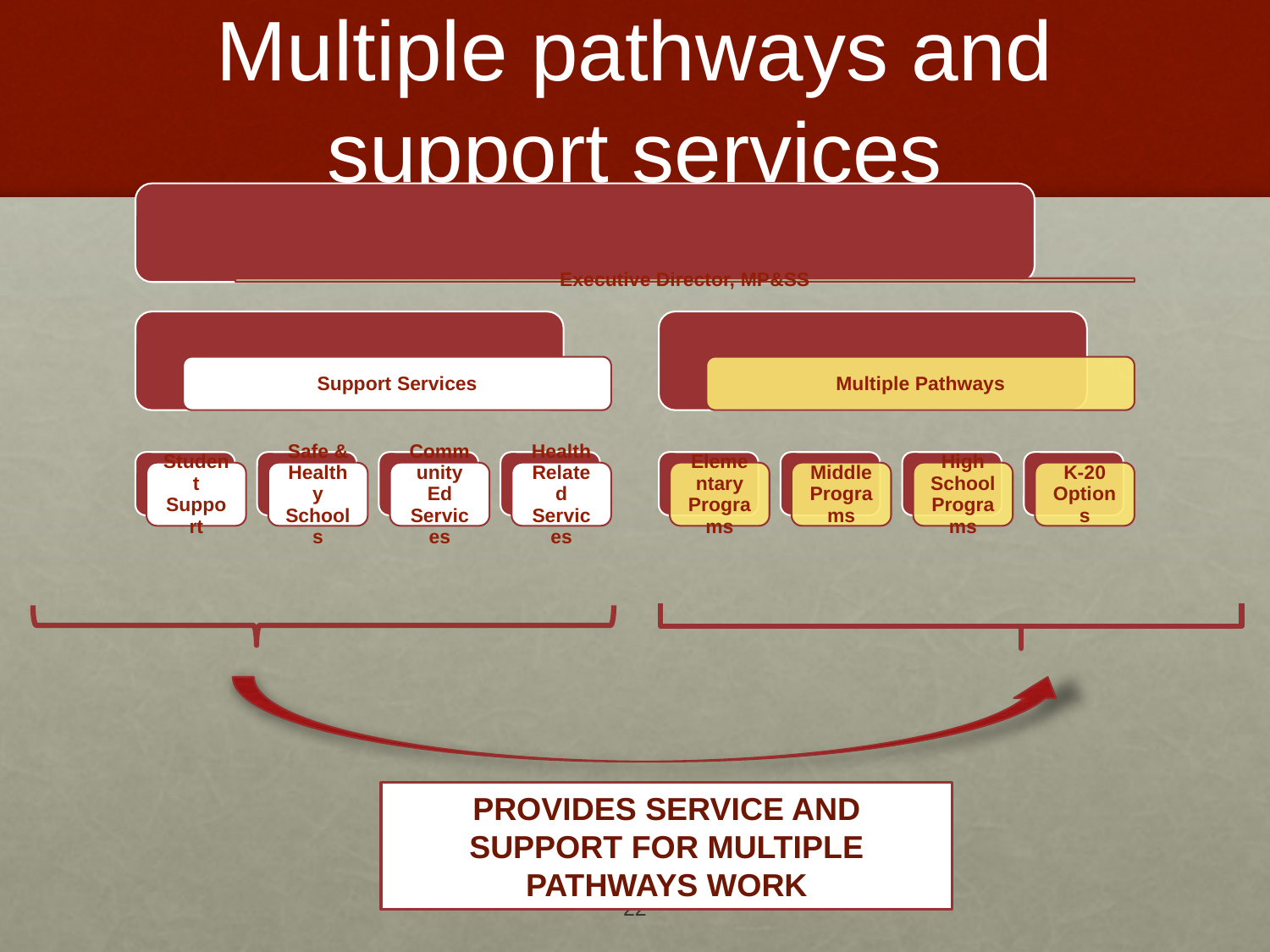

# Multiple pathways and support services
Executive Director, MP&SS
Support Services
Student Support
Safe & Healthy Schools
Multiple Pathways
Elementary Programs
Community Ed Services
Health Related Services
Middle Programs
High School Programs
K-20 Options

PROVIDES SERVICE AND SUPPORT FOR MULTIPLE PATHWAYS WORK
22